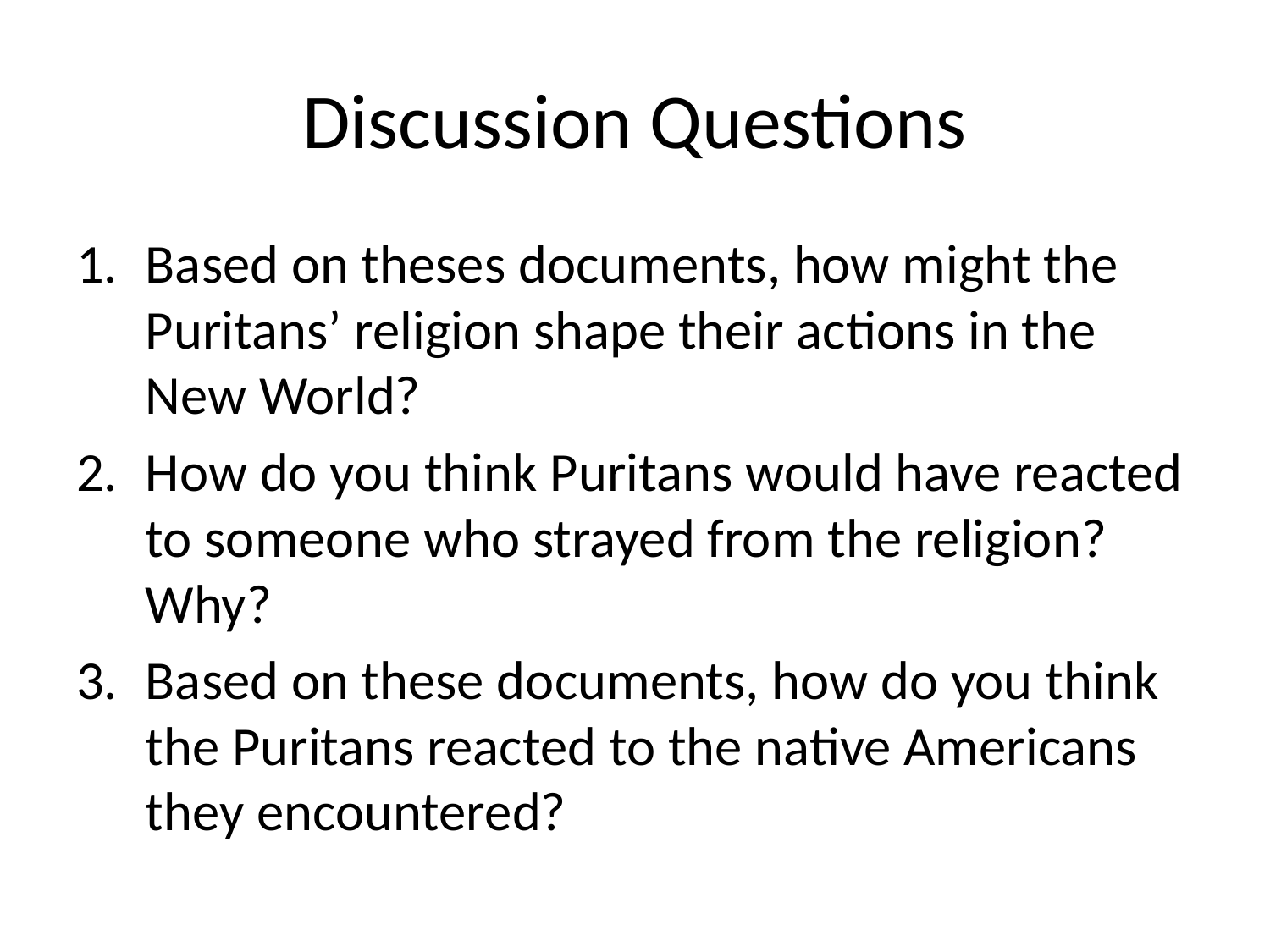

# Discussion Questions
Based on theses documents, how might the Puritans’ religion shape their actions in the New World?
How do you think Puritans would have reacted to someone who strayed from the religion?  Why?
Based on these documents, how do you think the Puritans reacted to the native Americans they encountered?